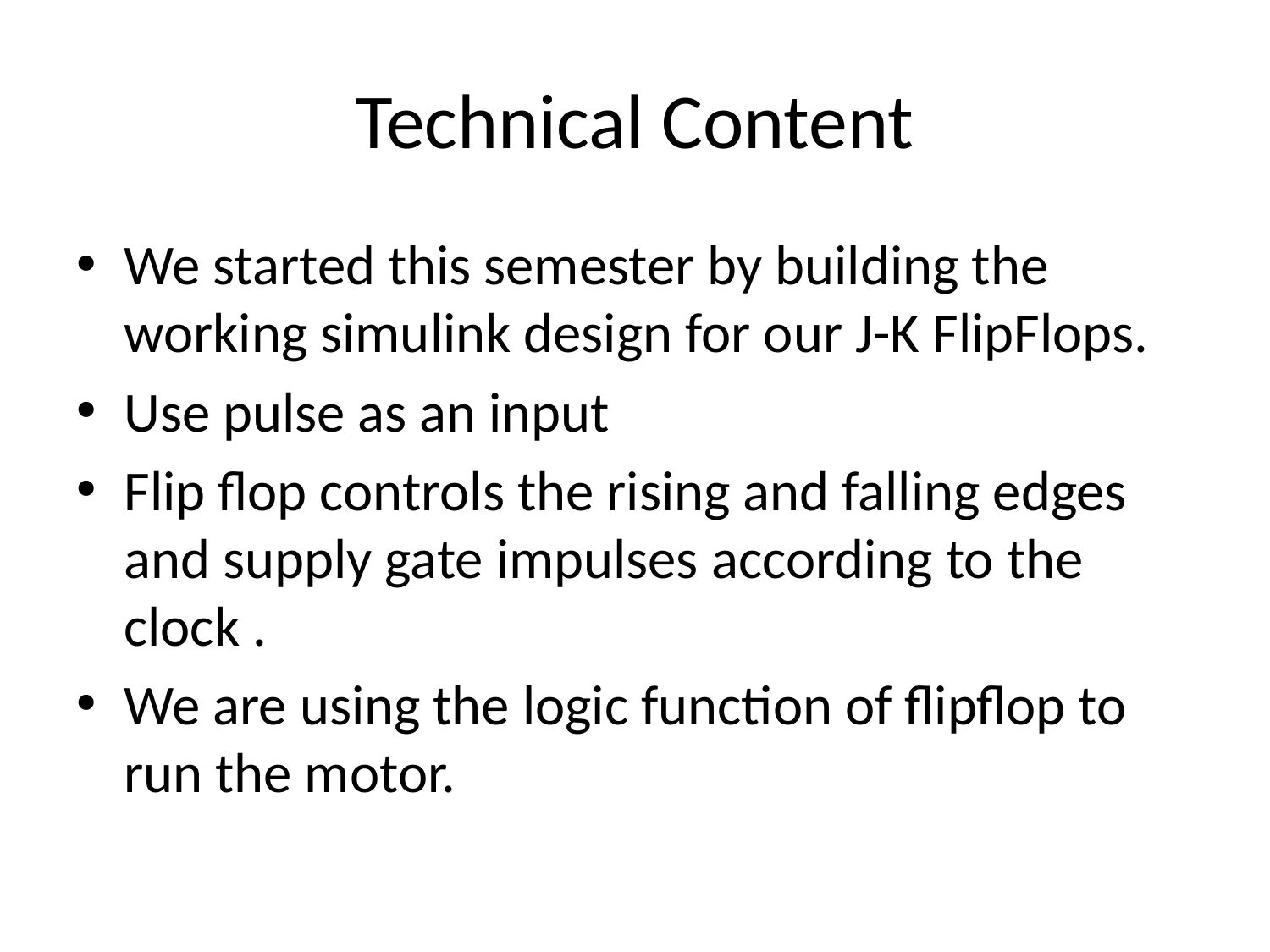

# Technical Content
We started this semester by building the working simulink design for our J-K FlipFlops.
Use pulse as an input
Flip flop controls the rising and falling edges and supply gate impulses according to the clock .
We are using the logic function of flipflop to run the motor.